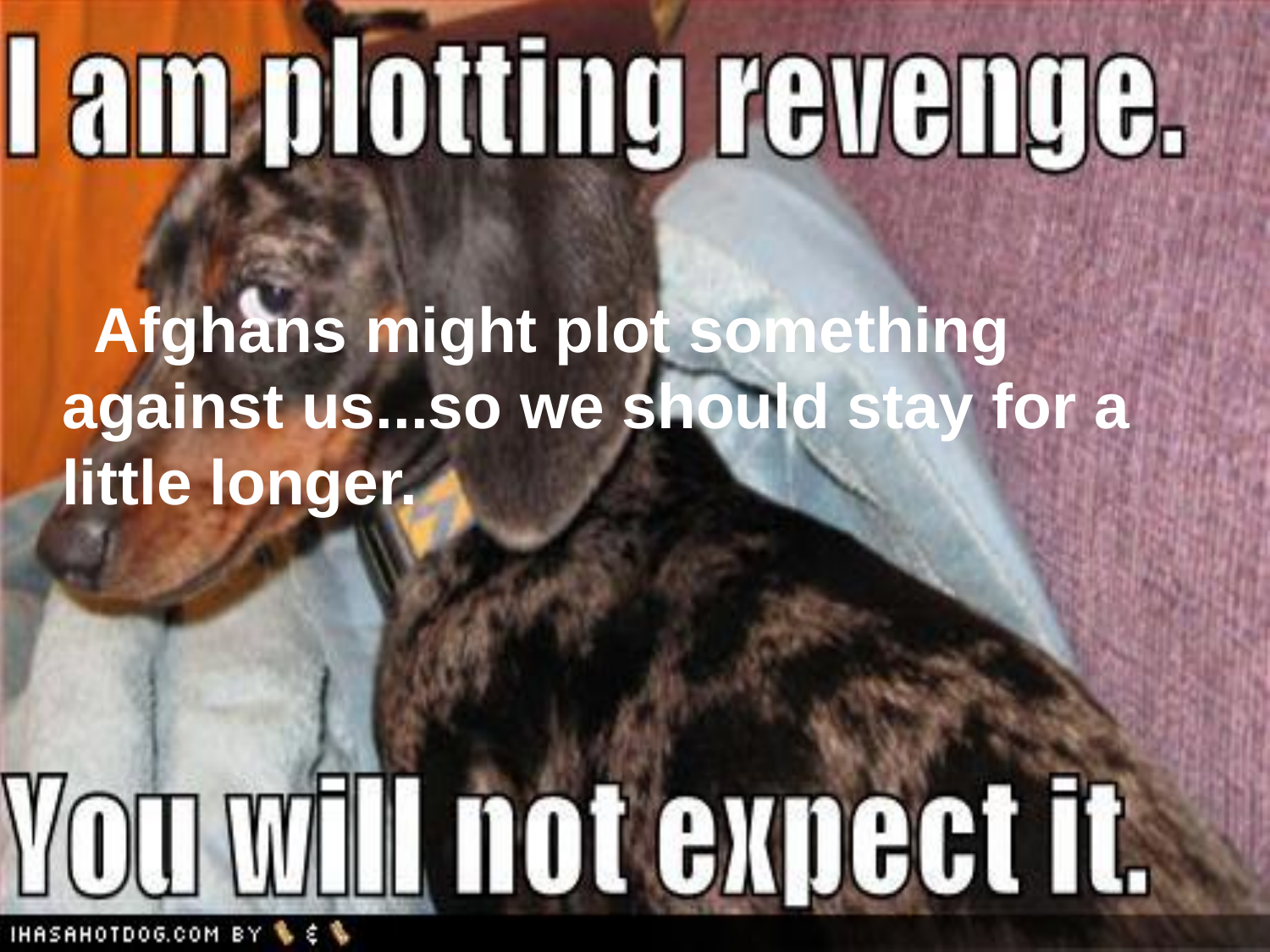

# Afghans might plot something against us...so we should stay for a little longer.